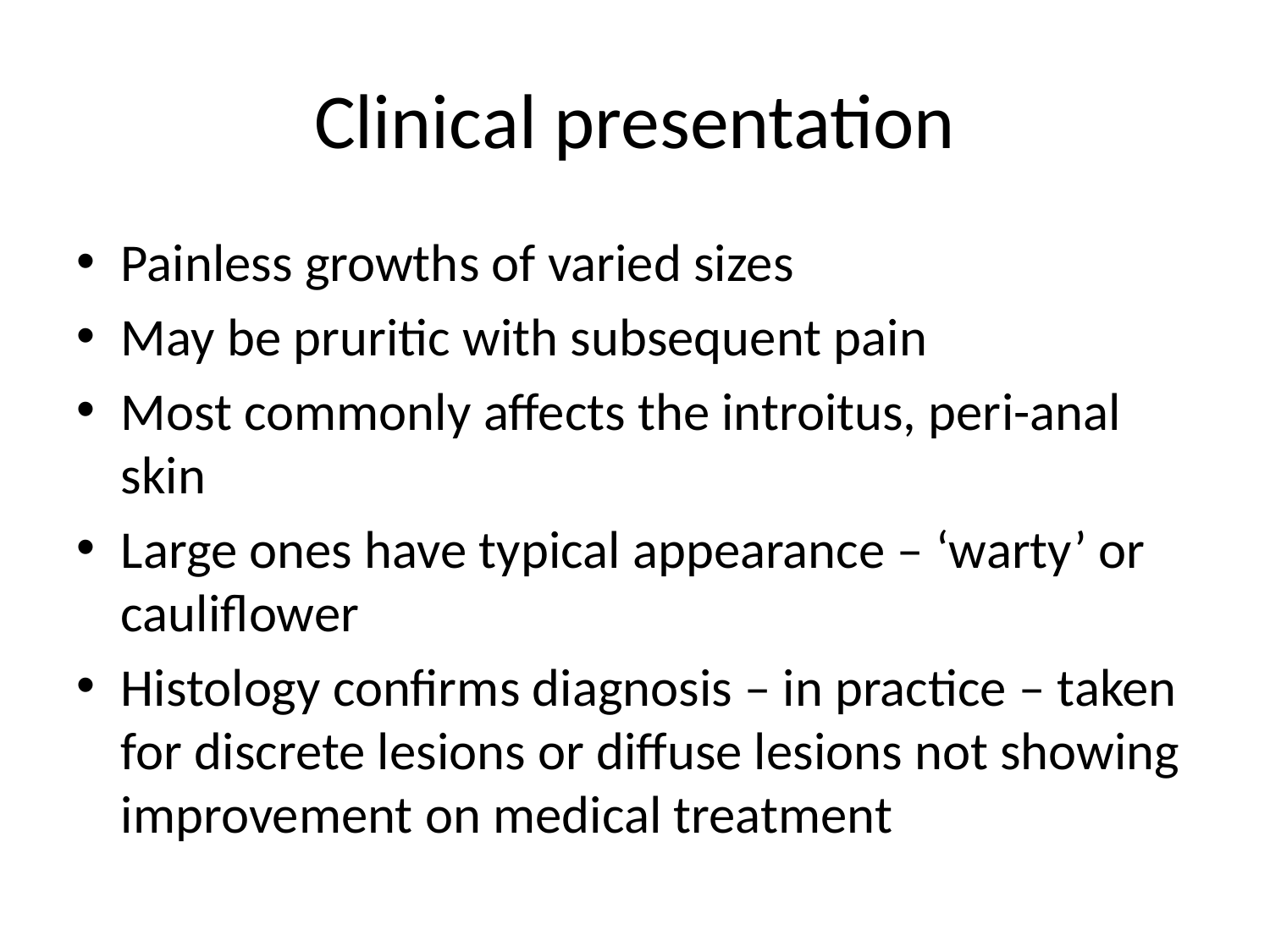

# Clinical presentation
Painless growths of varied sizes
May be pruritic with subsequent pain
Most commonly affects the introitus, peri-anal skin
Large ones have typical appearance – ‘warty’ or cauliflower
Histology confirms diagnosis – in practice – taken for discrete lesions or diffuse lesions not showing improvement on medical treatment